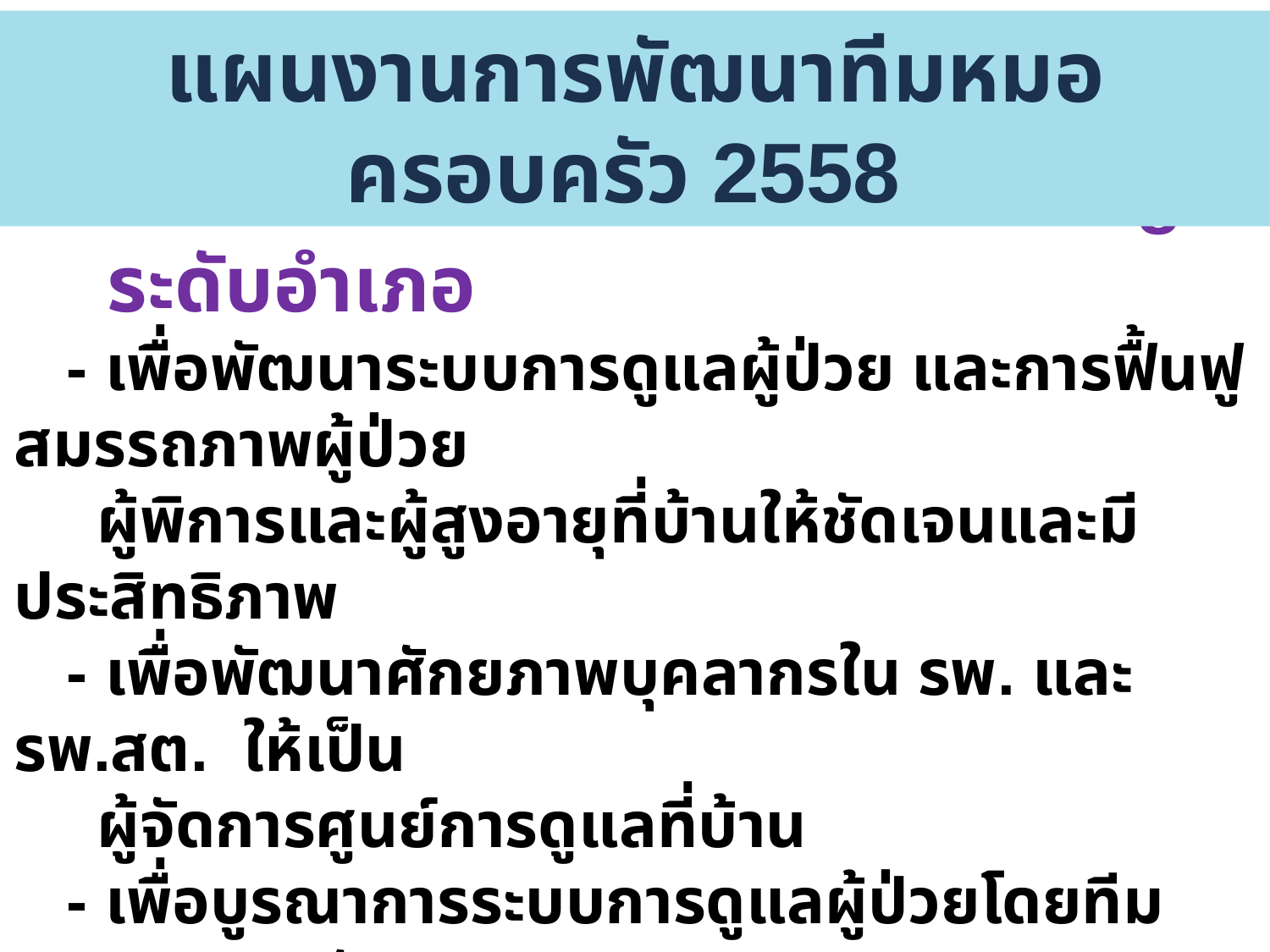

แผนงานการพัฒนาทีมหมอครอบครัว 2558
การจัดอบรม Home Care Manager  ระดับอำเภอ
   - เพื่อพัฒนาระบบการดูแลผู้ป่วย และการฟื้นฟูสมรรถภาพผู้ป่วย
     ผู้พิการและผู้สูงอายุที่บ้านให้ชัดเจนและมีประสิทธิภาพ
   - เพื่อพัฒนาศักยภาพบุคลากรใน รพ. และ รพ.สต.  ให้เป็น
     ผู้จัดการศูนย์การดูแลที่บ้าน
   - เพื่อบูรณาการระบบการดูแลผู้ป่วยโดยทีมหมอครอบครัว (FCT)
     กับระบบสุขภาพอำเภอ (DHS)
     ระยะเวลา มิถุนายน 2558
     งบประมาณ PPD ปี 2558  จำนวนรวม 1,000,000 บาท